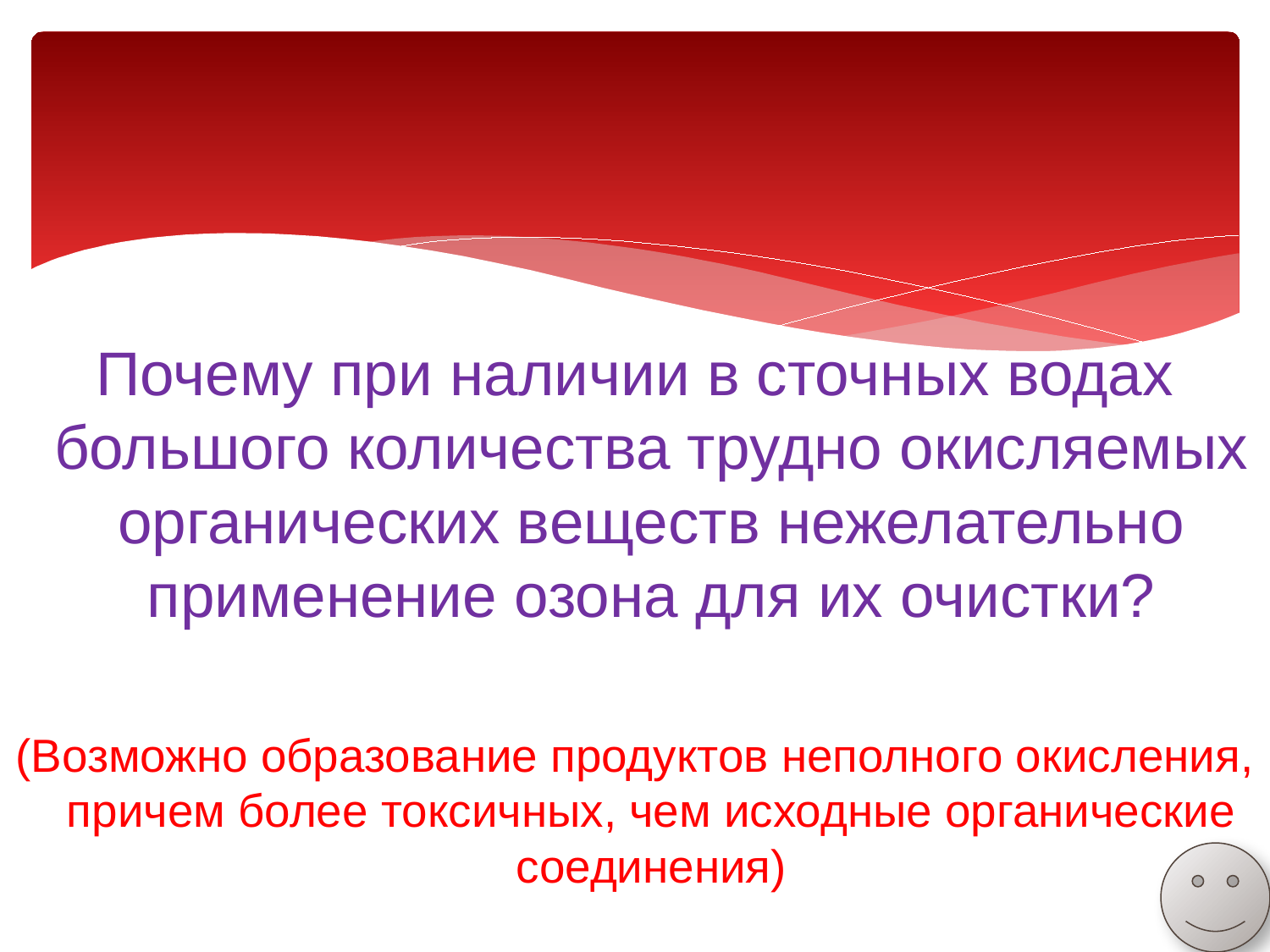

Почему при наличии в сточных водах большого количества трудно окисляемых органических веществ нежелательно применение озона для их очистки?

(Возможно образование продуктов неполного окисления, причем более токсичных, чем исходные органические соединения)
#